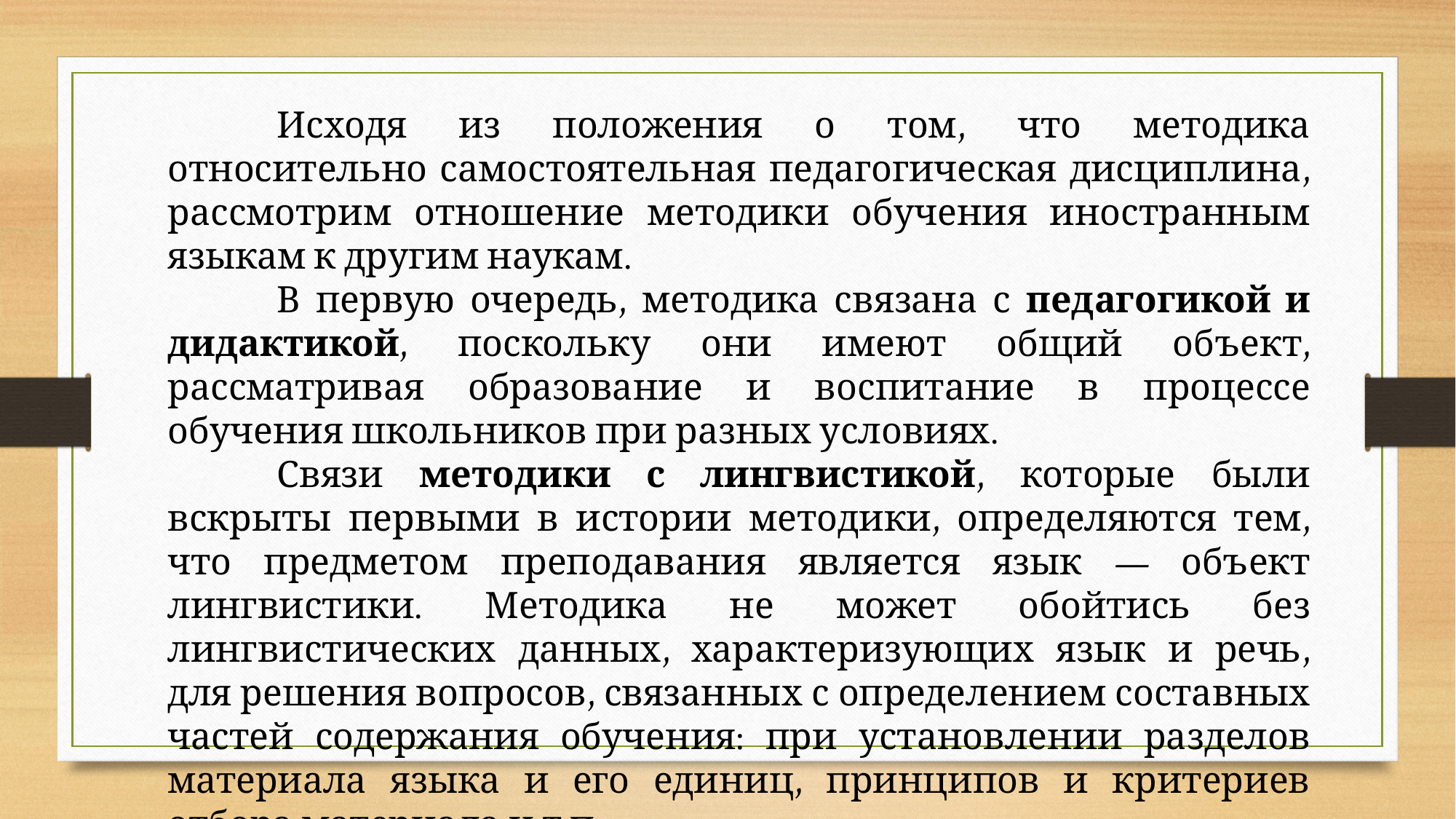

Исходя из положения о том, что методика относительно самостоятельная педагогическая дисциплина, рассмотрим отношение методики обучения иностранным языкам к другим наукам.
	В первую очередь, методика связана с педагогикой и дидактикой, поскольку они имеют общий объект, рассматривая образование и воспитание в процессе обучения школьников при разных условиях.
	Связи методики с лингвистикой, которые были вскрыты первыми в истории методики, определяются тем, что предметом преподавания является язык — объект лингвистики. Методика не может обойтись без лингвистических данных, характеризующих язык и речь, для решения вопросов, связанных с определением составных частей содержания обучения: при установлении разделов материала языка и его единиц, принципов и критериев отбора материала и т.п.